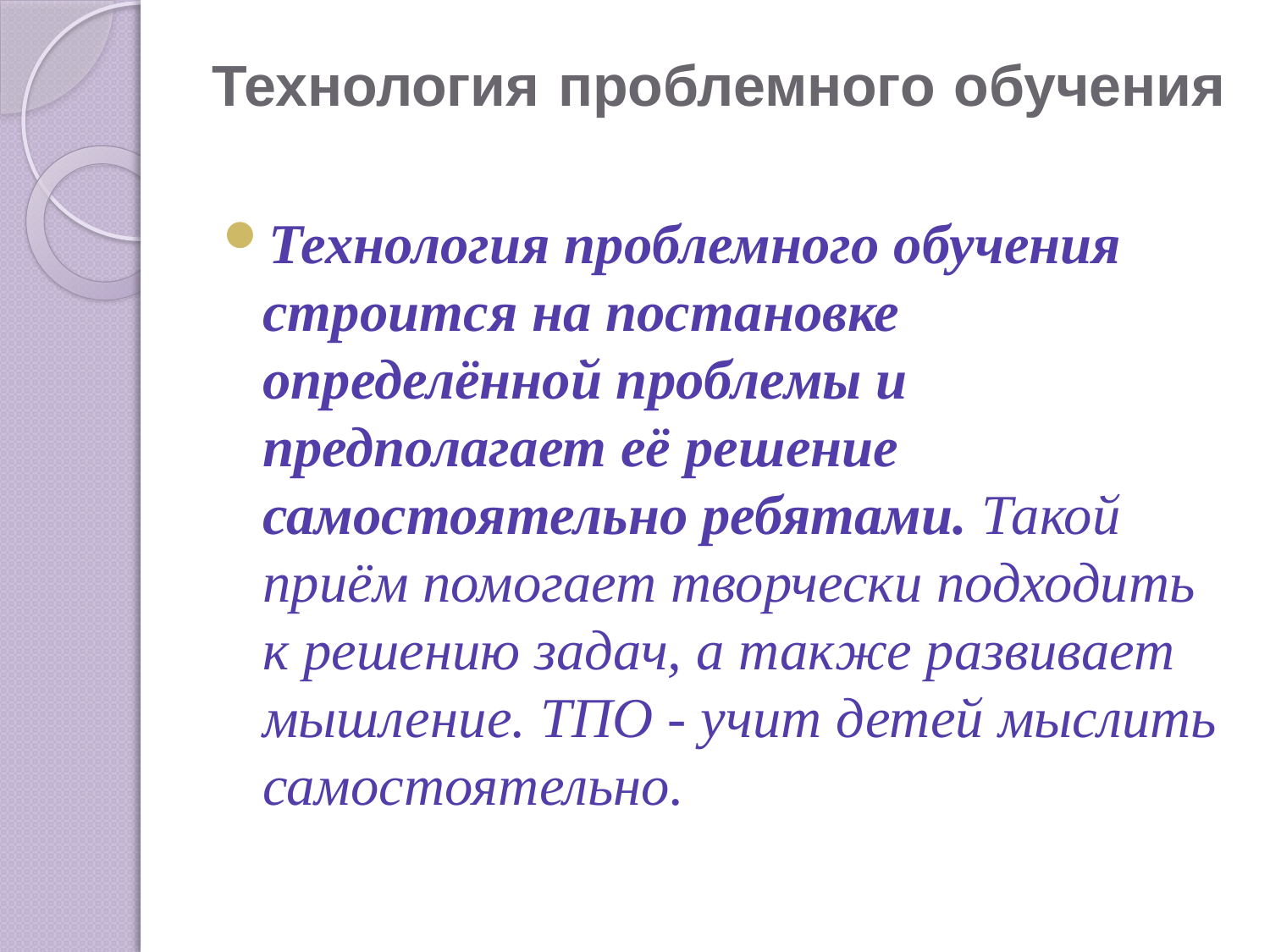

# Технология проблемного обучения
Технология проблемного обучения строится на постановке определённой проблемы и предполагает её решение самостоятельно ребятами. Такой приём помогает творчески подходить к решению задач, а также развивает мышление. ТПО - учит детей мыслить самостоятельно.